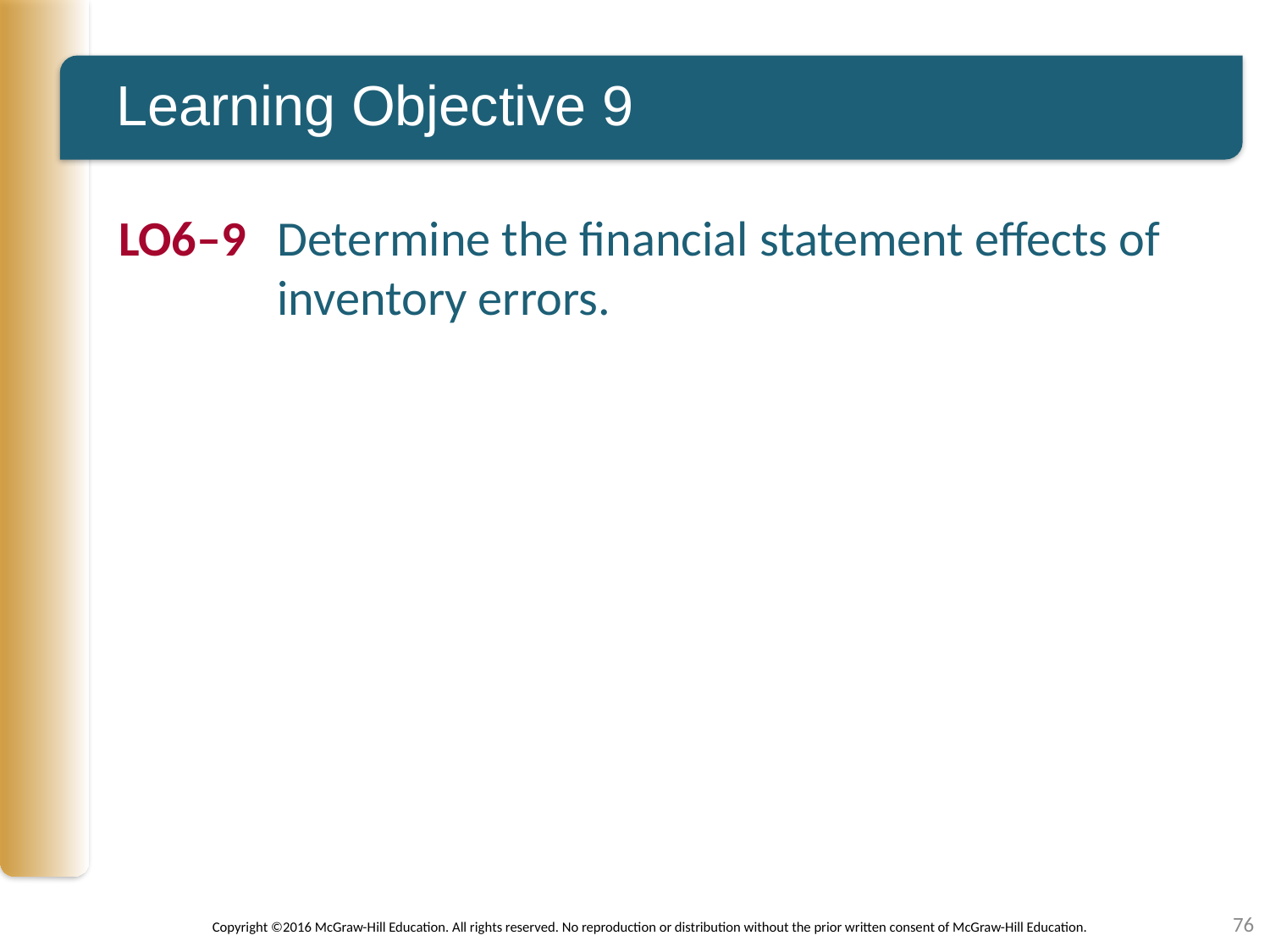

# Learning Objective 9
LO6–9	Determine the financial statement effects of inventory errors.
76
Copyright ©2016 McGraw-Hill Education. All rights reserved. No reproduction or distribution without the prior written consent of McGraw-Hill Education.